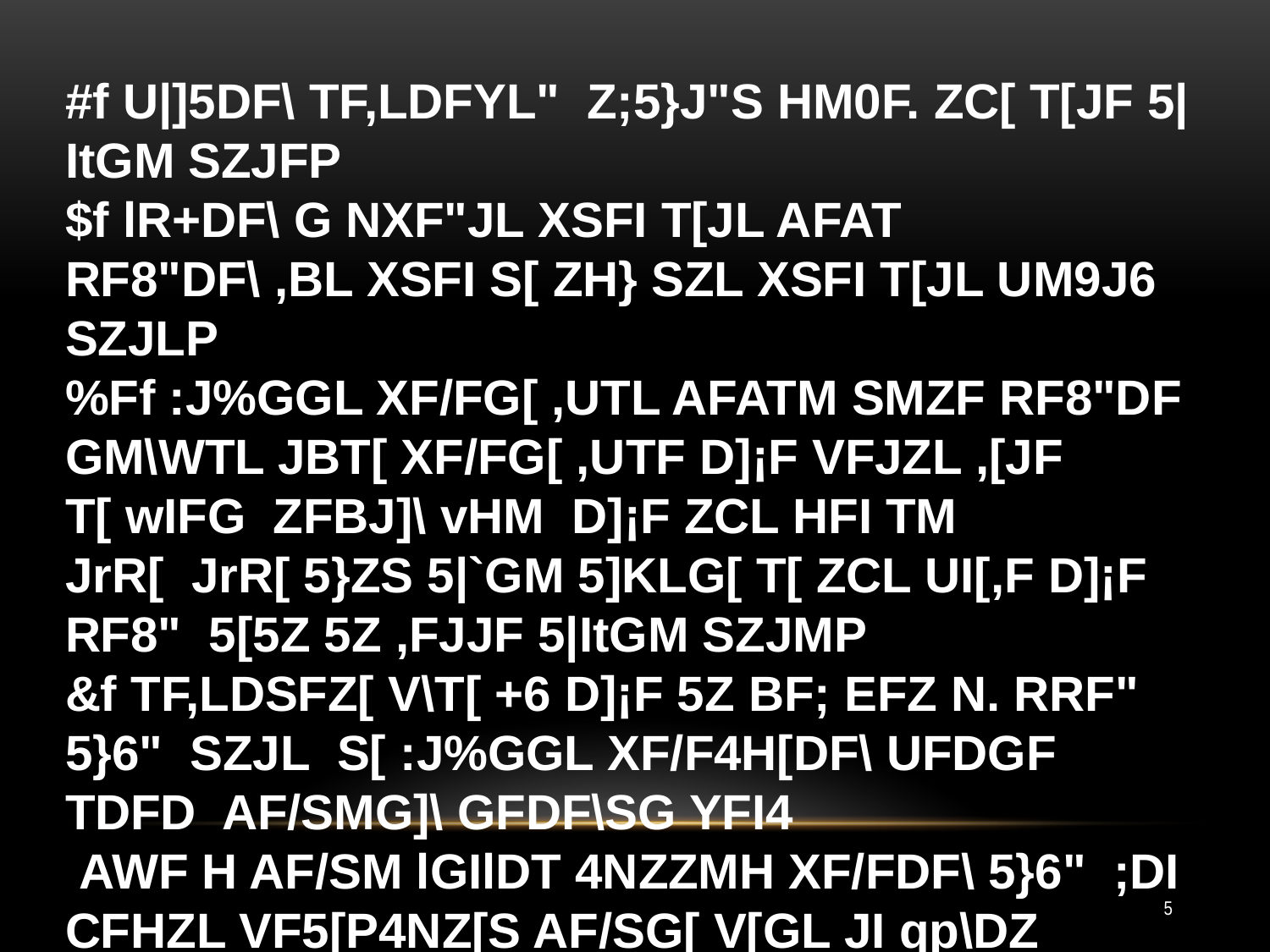

#f U|]5DF\ TF,LDFYL"  Z;5}J"S HM0F. ZC[ T[JF 5|ItGM SZJFP
$f lR+DF\ G NXF"JL XSFI T[JL AFAT RF8"DF\ ,BL XSFI S[ ZH} SZL XSFI T[JL UM9J6 SZJLP
%Ff :J%GGL XF/FG[ ,UTL AFATM SMZF RF8"DF GM\WTL JBT[ XF/FG[ ,UTF D]¡F VFJZL ,[JF T[ wIFG  ZFBJ]\ vHM  D]¡F ZCL HFI TM JrR[  JrR[ 5}ZS 5|`GM 5]KLG[ T[ ZCL UI[,F D]¡F RF8"  5[5Z 5Z ,FJJF 5|ItGM SZJMP
&f TF,LDSFZ[ V\T[ +6 D]¡F 5Z BF; EFZ N. RRF"  5}6"  SZJL  S[ :J%GGL XF/F4H[DF\ UFDGF TDFD  AF/SMG]\ GFDF\SG YFI4
 AWF H AF/SM lGIlDT 4NZZMH XF/FDF\ 5}6"  ;DI CFHZL VF5[P4NZ[S AF/SG[ V[GL JI qp\DZ VG[ WMZ6 5|DF6[G]\ U]6J¿FI]ST lX1F6 D/[ VG[ V[ D]HA  X{1Fl6S  l;lw£ D[/J[P
5